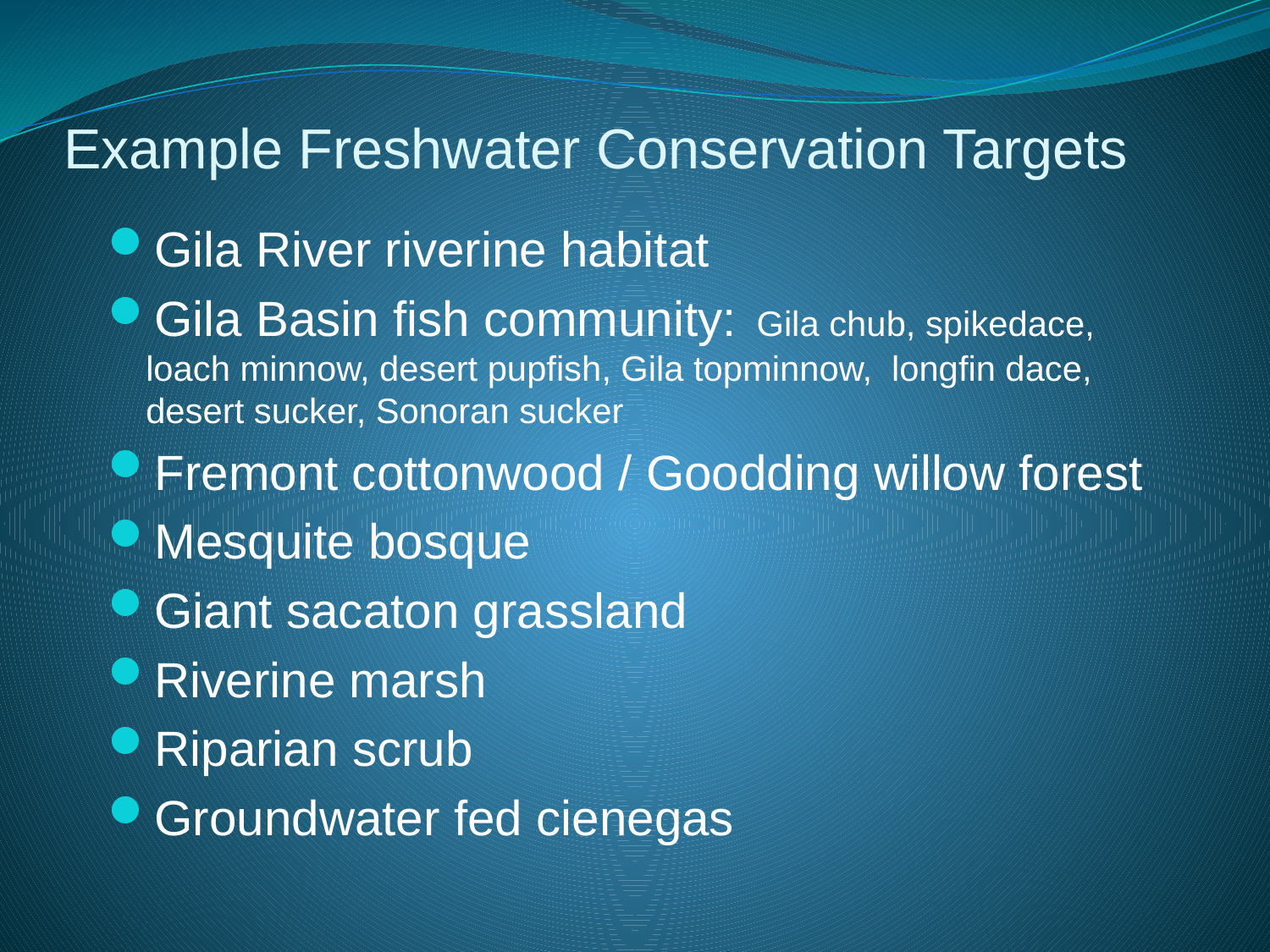

# Example Freshwater Conservation Targets
Gila River riverine habitat
Gila Basin fish community:  Gila chub, spikedace, loach minnow, desert pupfish, Gila topminnow,  longfin dace, desert sucker, Sonoran sucker
Fremont cottonwood / Goodding willow forest
Mesquite bosque
Giant sacaton grassland
Riverine marsh
Riparian scrub
Groundwater fed cienegas